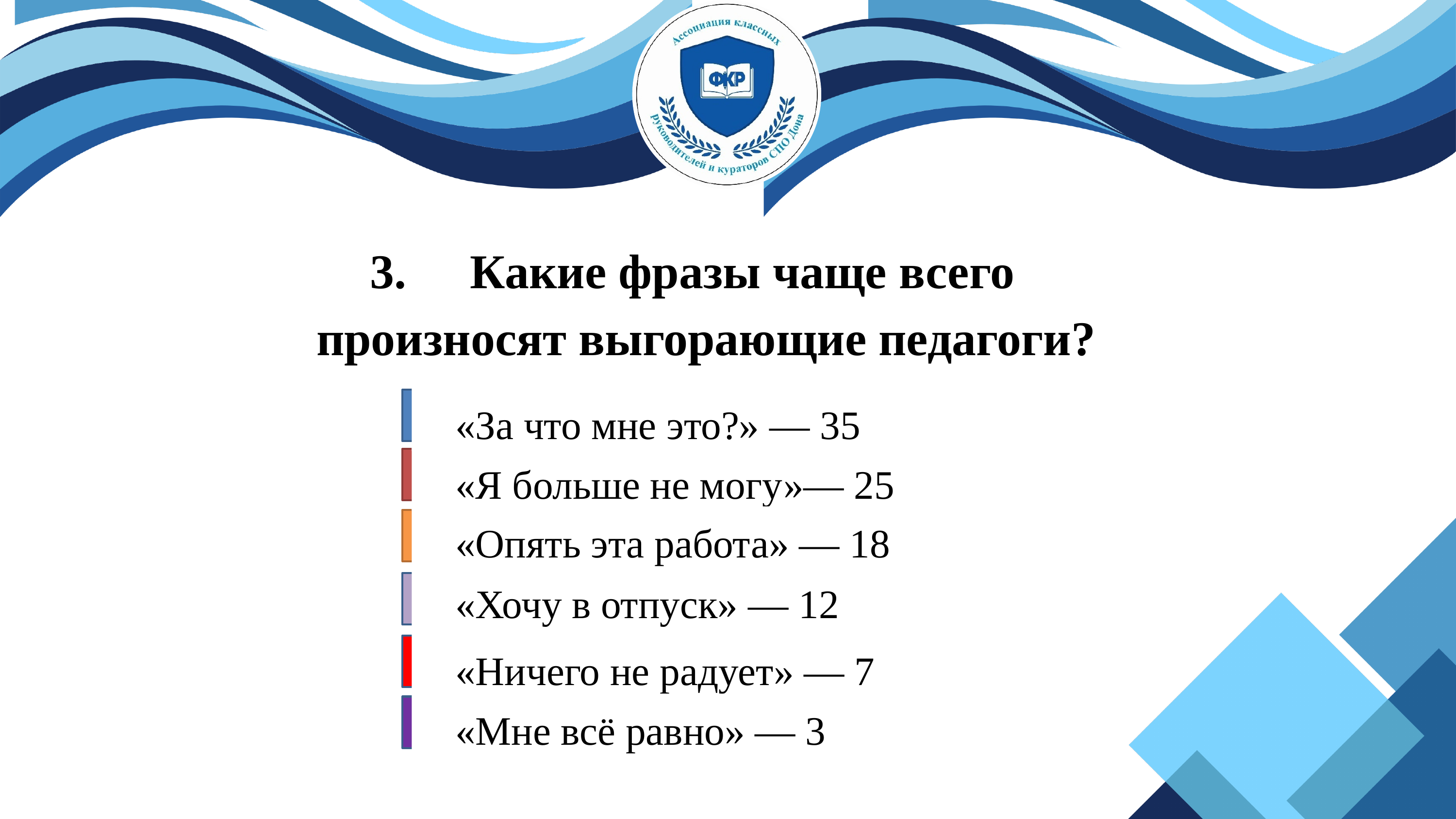

3.	Какие фразы чаще всего произносят выгорающие педагоги?
«За что мне это?» — 35

«Я больше не могу»— 25

«Опять эта работа» — 18

«Хочу в отпуск» — 12

«Ничего не радует» — 7

«Мне всё равно» — 3